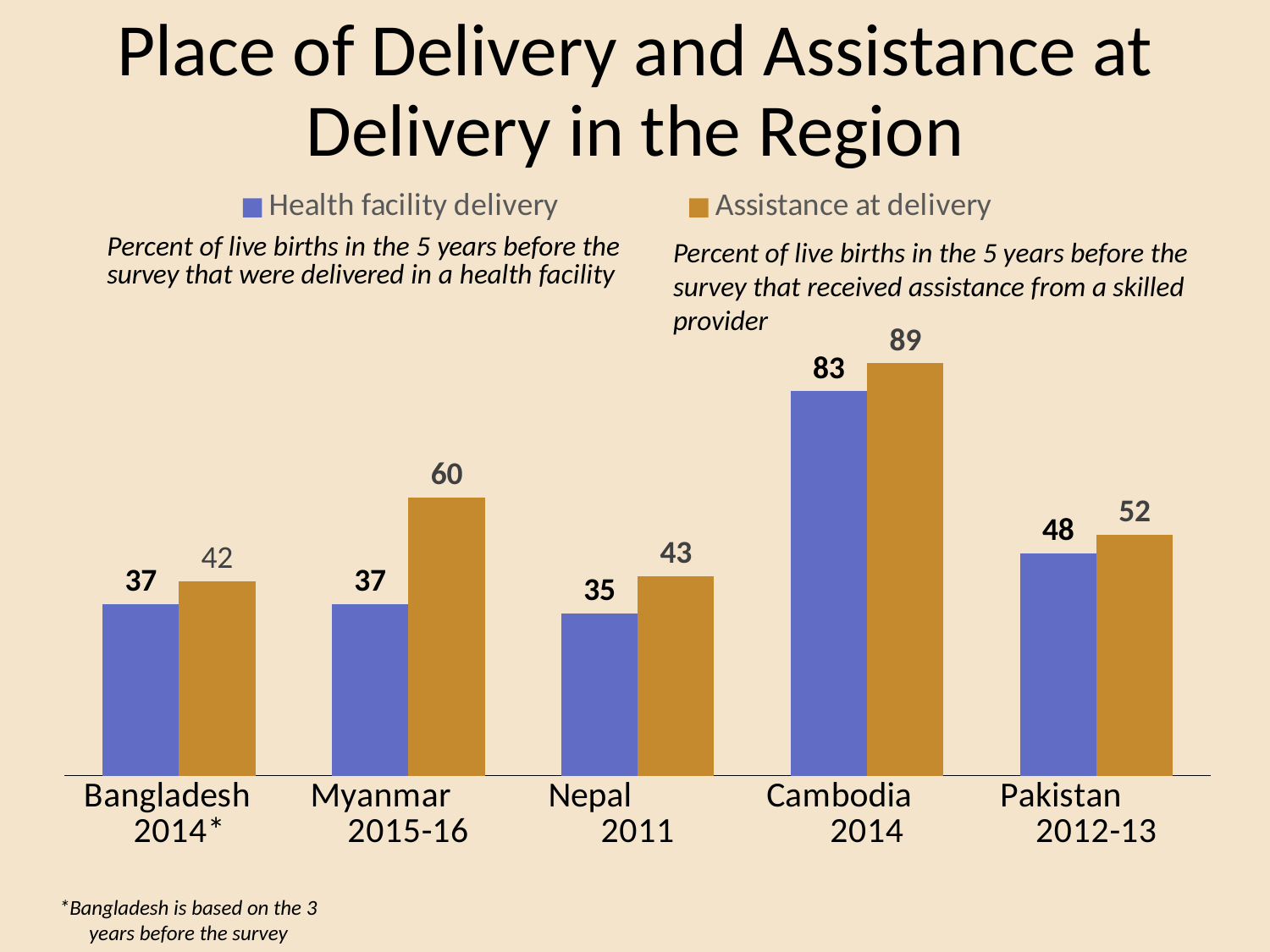

# Place of Delivery and Assistance at Delivery in the Region

### Chart

| Category | Health facility delivery | Assistance at delivery |
|---|---|---|
| Bangladesh    2014* | 37.0 | 42.0 |
| Myanmar        2015-16 | 37.0 | 60.0 |
| Nepal             2011 | 35.0 | 43.0 |
| Cambodia        2014 | 83.0 | 89.0 |
| Pakistan          2012-13 | 48.0 | 52.0 |
Percent of live births in the 5 years before the survey that received assistance from a skilled provider
*Bangladesh is based on the 3 years before the survey